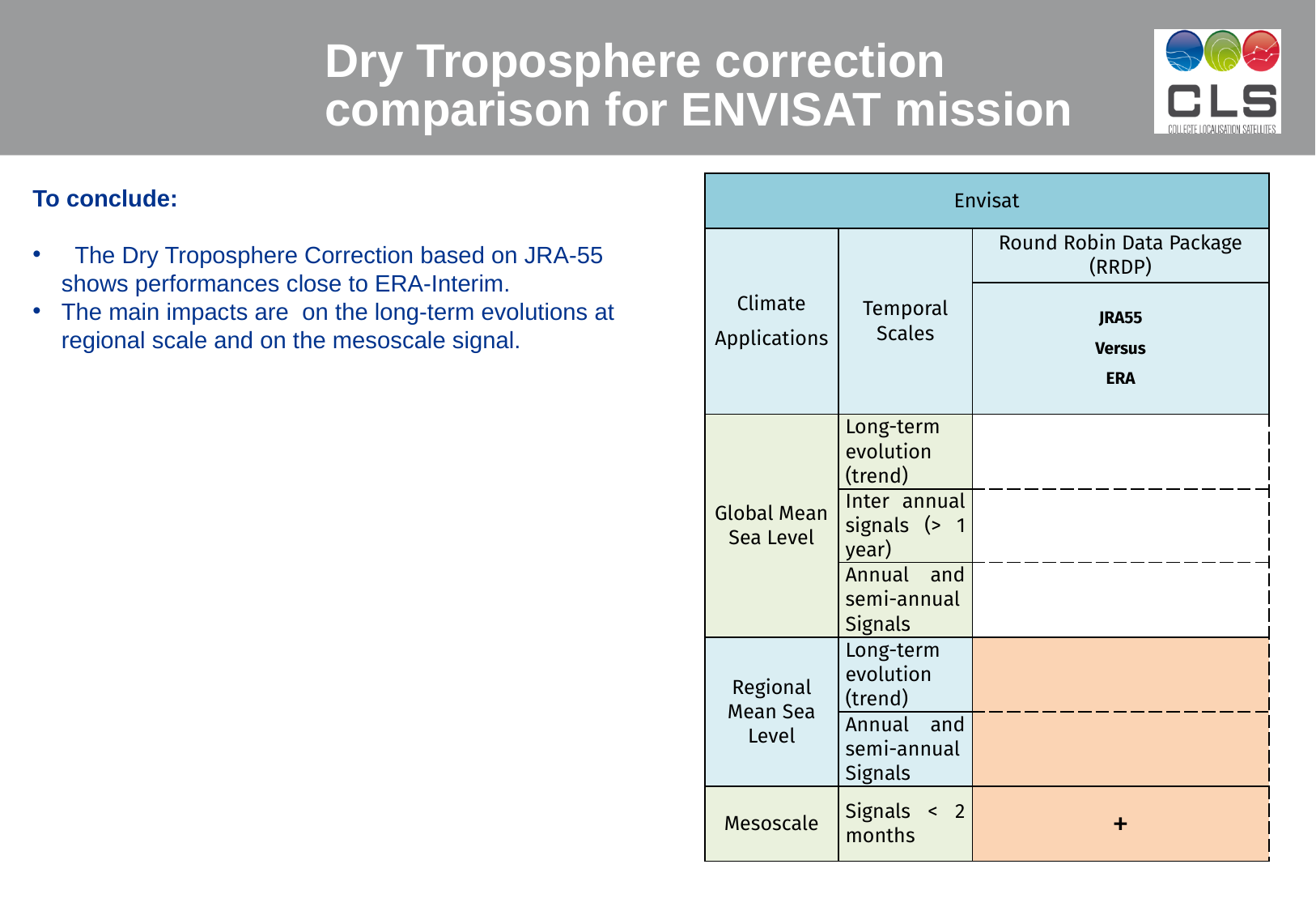

Dry Troposphere correction comparison for ENVISAT mission
| Envisat |  |  |
| --- | --- | --- |
| Climate Applications | Temporal Scales | Round Robin Data Package (RRDP) |
|  |  | JRA55 Versus ERA |
| Global Mean Sea Level | Long-term evolution (trend) |  |
|  | Inter annual signals (> 1 year) |  |
|  | Annual and semi-annual Signals |  |
| Regional Mean Sea Level | Long-term evolution (trend) |  |
|  | Annual and semi-annual Signals |  |
| Mesoscale | Signals < 2 months | + |
To conclude:

  The Dry Troposphere Correction based on JRA-55 shows performances close to ERA-Interim.
The main impacts are  on the long-term evolutions at regional scale and on the mesoscale signal.